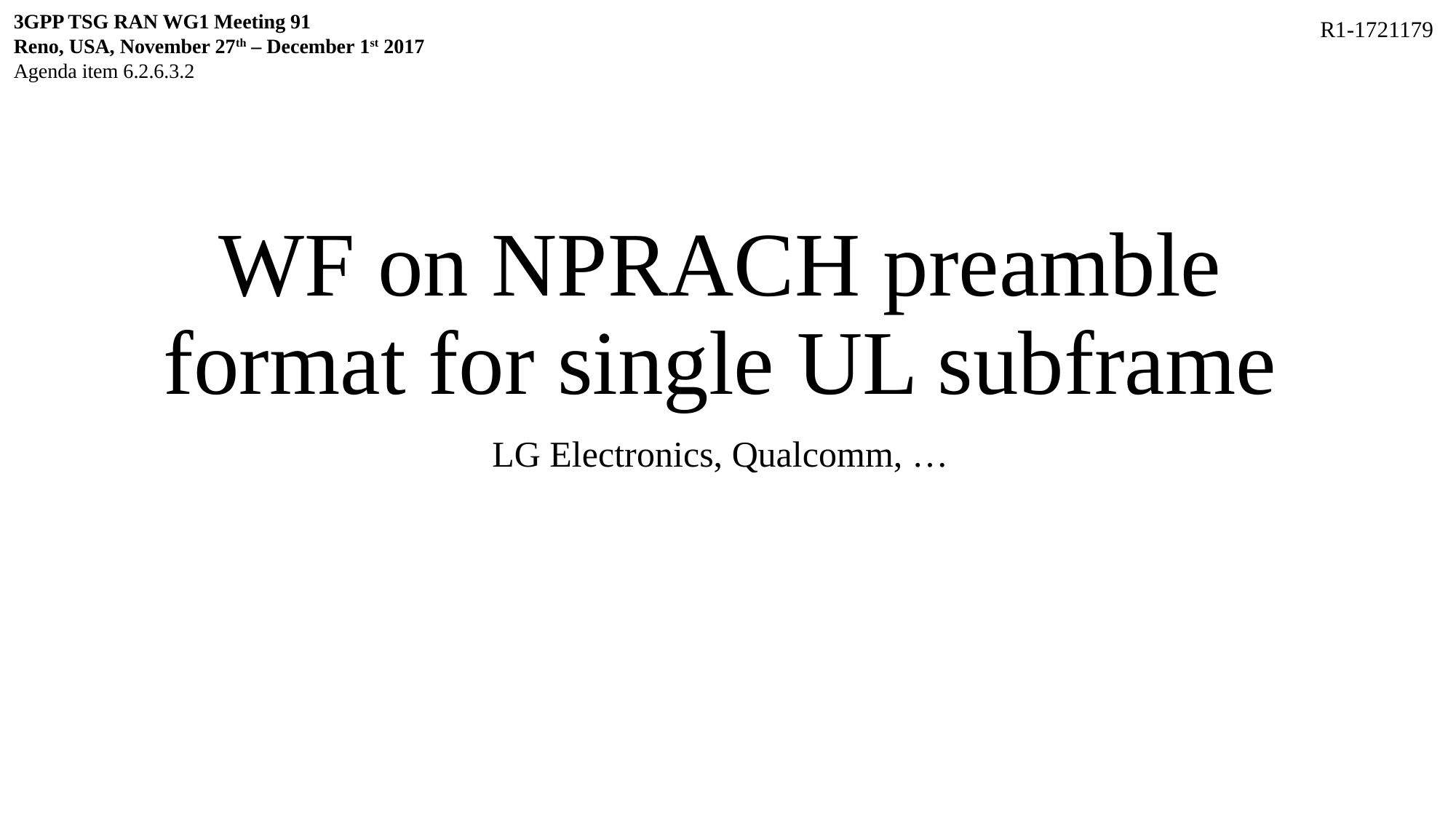

3GPP TSG RAN WG1 Meeting 91
Reno, USA, November 27th – December 1st 2017
Agenda item 6.2.6.3.2
R1-1721179
# WF on NPRACH preamble format for single UL subframe
LG Electronics, Qualcomm, …